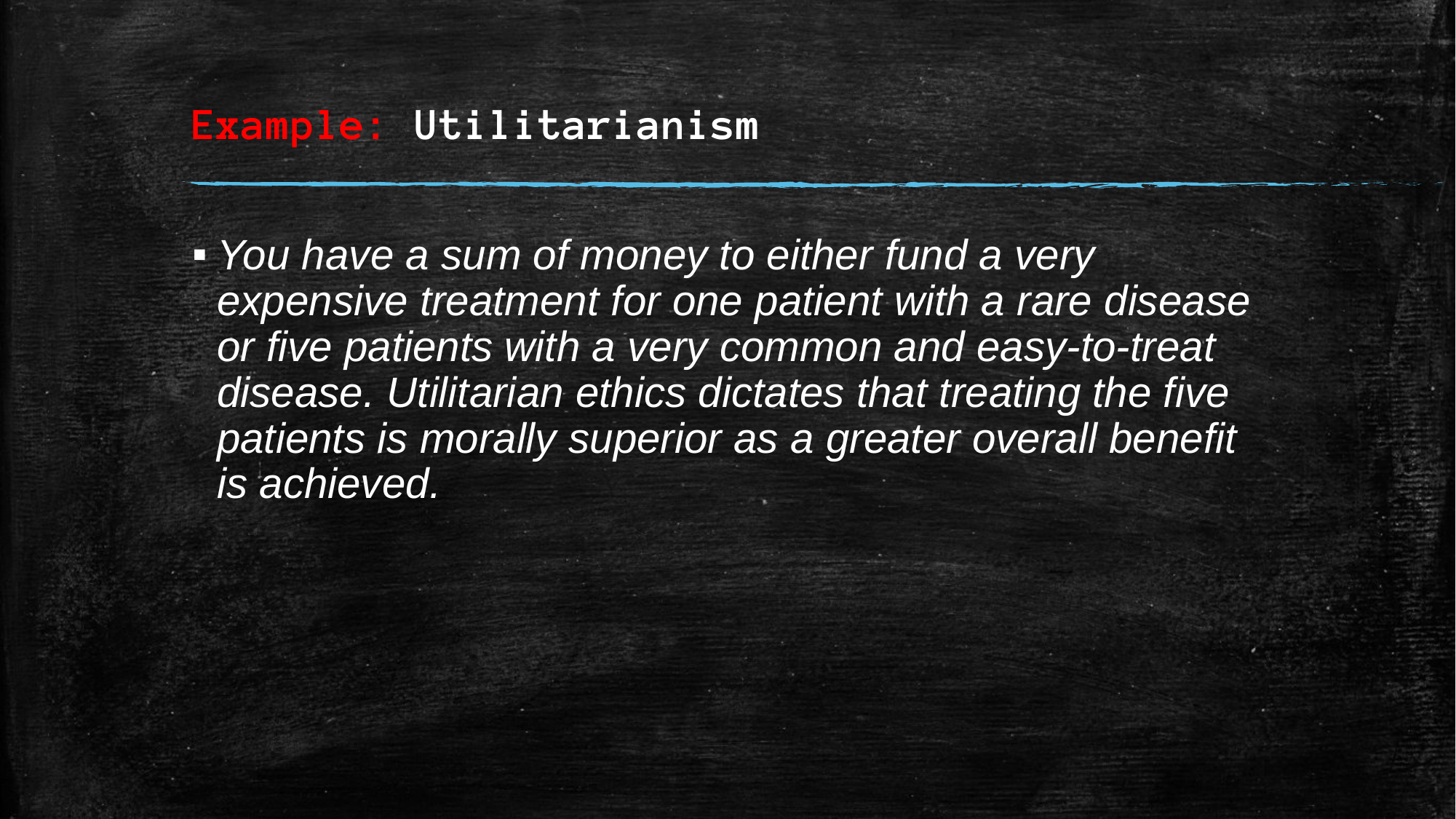

# Example: Utilitarianism
You have a sum of money to either fund a very expensive treatment for one patient with a rare disease or five patients with a very common and easy-to-treat disease. Utilitarian ethics dictates that treating the five patients is morally superior as a greater overall benefit is achieved.